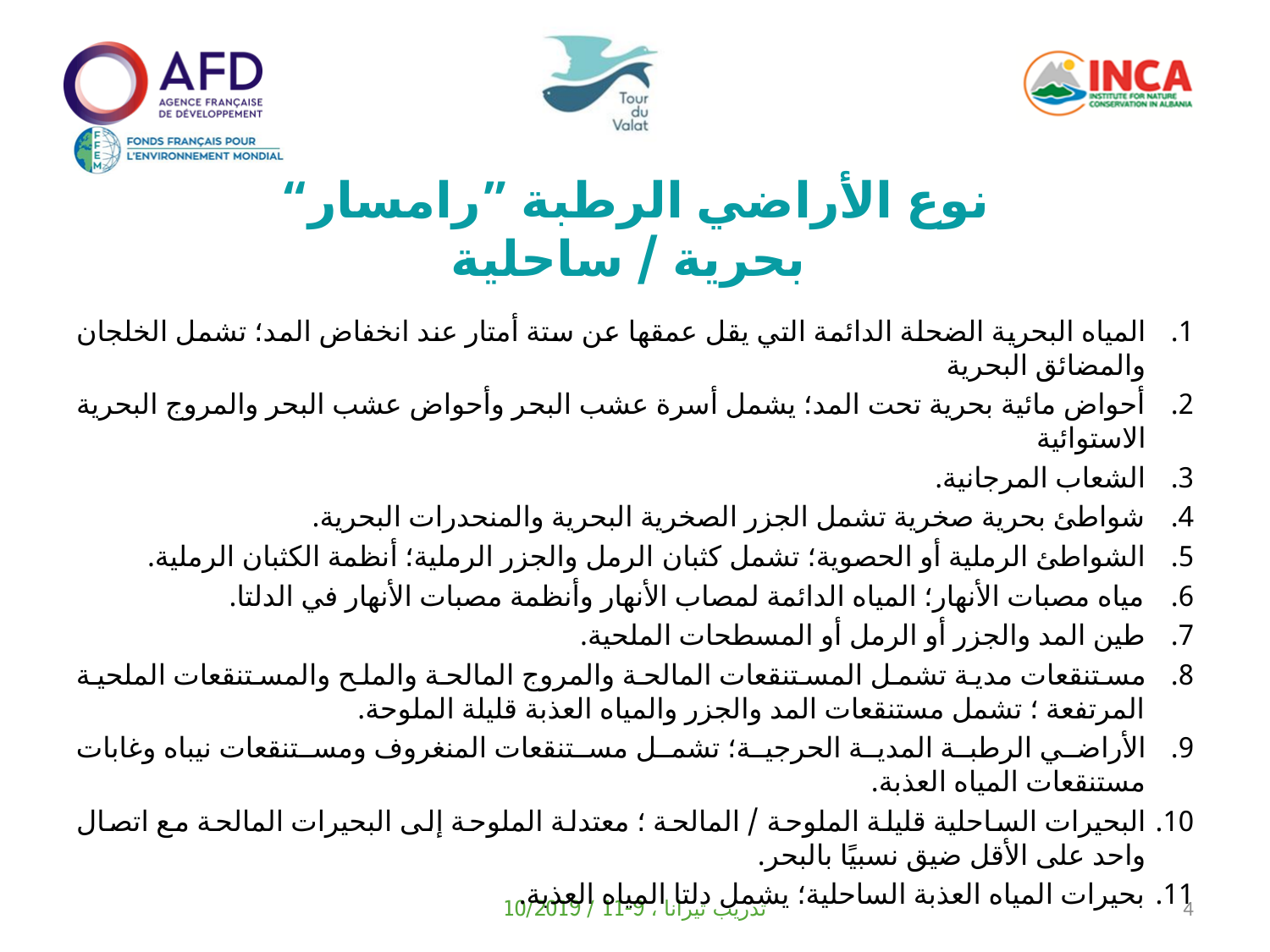

# نوع الأراضي الرطبة ”رامسار“ بحرية / ساحلية
المياه البحرية الضحلة الدائمة التي يقل عمقها عن ستة أمتار عند انخفاض المد؛ تشمل الخلجان والمضائق البحرية
أحواض مائية بحرية تحت المد؛ يشمل أسرة عشب البحر وأحواض عشب البحر والمروج البحرية الاستوائية
الشعاب المرجانية.
شواطئ بحرية صخرية تشمل الجزر الصخرية البحرية والمنحدرات البحرية.
الشواطئ الرملية أو الحصوية؛ تشمل كثبان الرمل والجزر الرملية؛ أنظمة الكثبان الرملية.
مياه مصبات الأنهار؛ المياه الدائمة لمصاب الأنهار وأنظمة مصبات الأنهار في الدلتا.
طين المد والجزر أو الرمل أو المسطحات الملحية.
مستنقعات مدية تشمل المستنقعات المالحة والمروج المالحة والملح والمستنقعات الملحية المرتفعة ؛ تشمل مستنقعات المد والجزر والمياه العذبة قليلة الملوحة.
الأراضي الرطبة المدية الحرجية؛ تشمل مستنقعات المنغروف ومستنقعات نيباه وغابات مستنقعات المياه العذبة.
البحيرات الساحلية قليلة الملوحة / المالحة ؛ معتدلة الملوحة إلى البحيرات المالحة مع اتصال واحد على الأقل ضيق نسبيًا بالبحر.
بحيرات المياه العذبة الساحلية؛ يشمل دلتا المياه العذبة.
تدريب تيرانا ، 9-11 / 10/2019
4